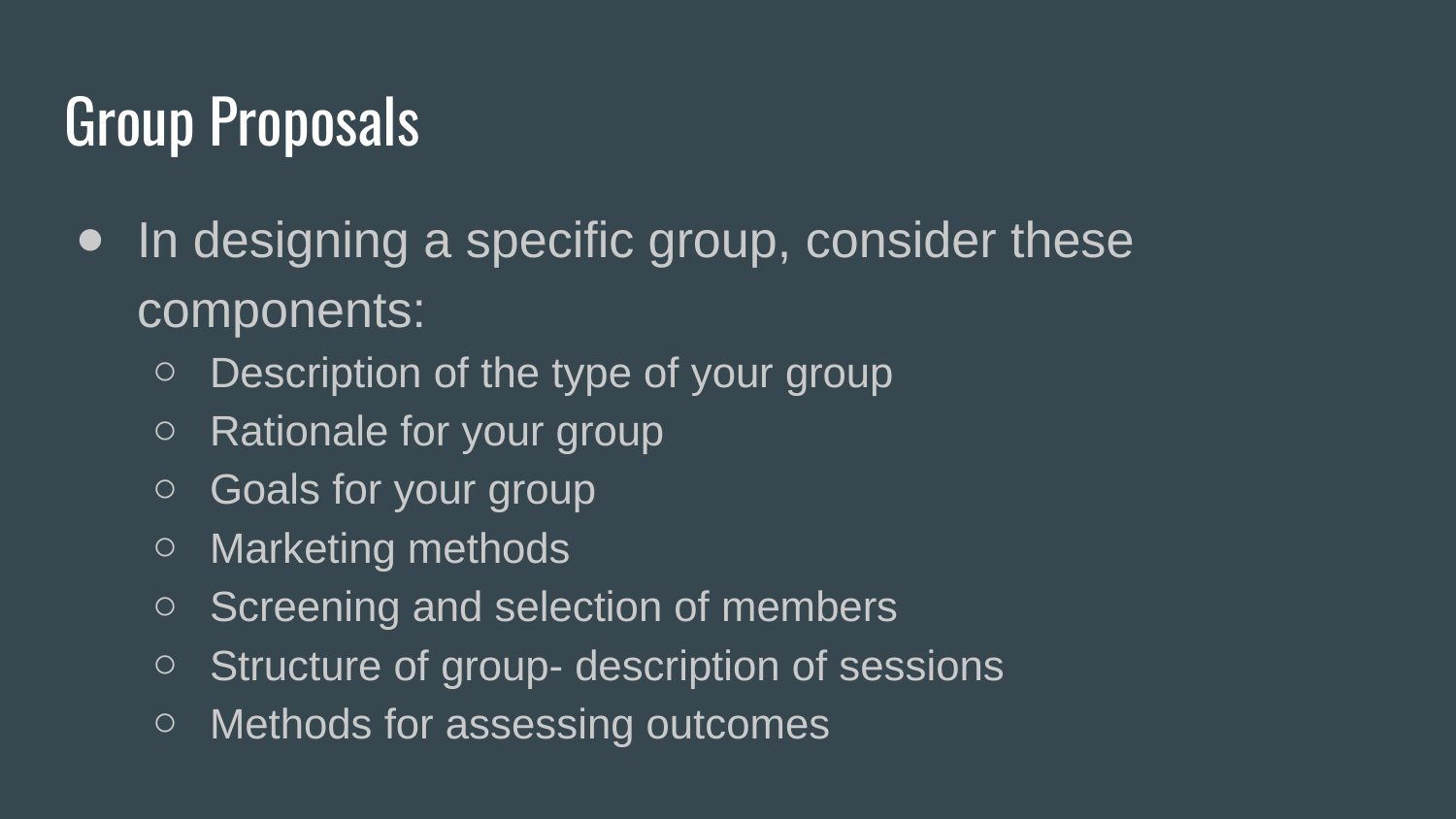

# Group Proposals
In designing a specific group, consider these components:
Description of the type of your group
Rationale for your group
Goals for your group
Marketing methods
Screening and selection of members
Structure of group- description of sessions
Methods for assessing outcomes